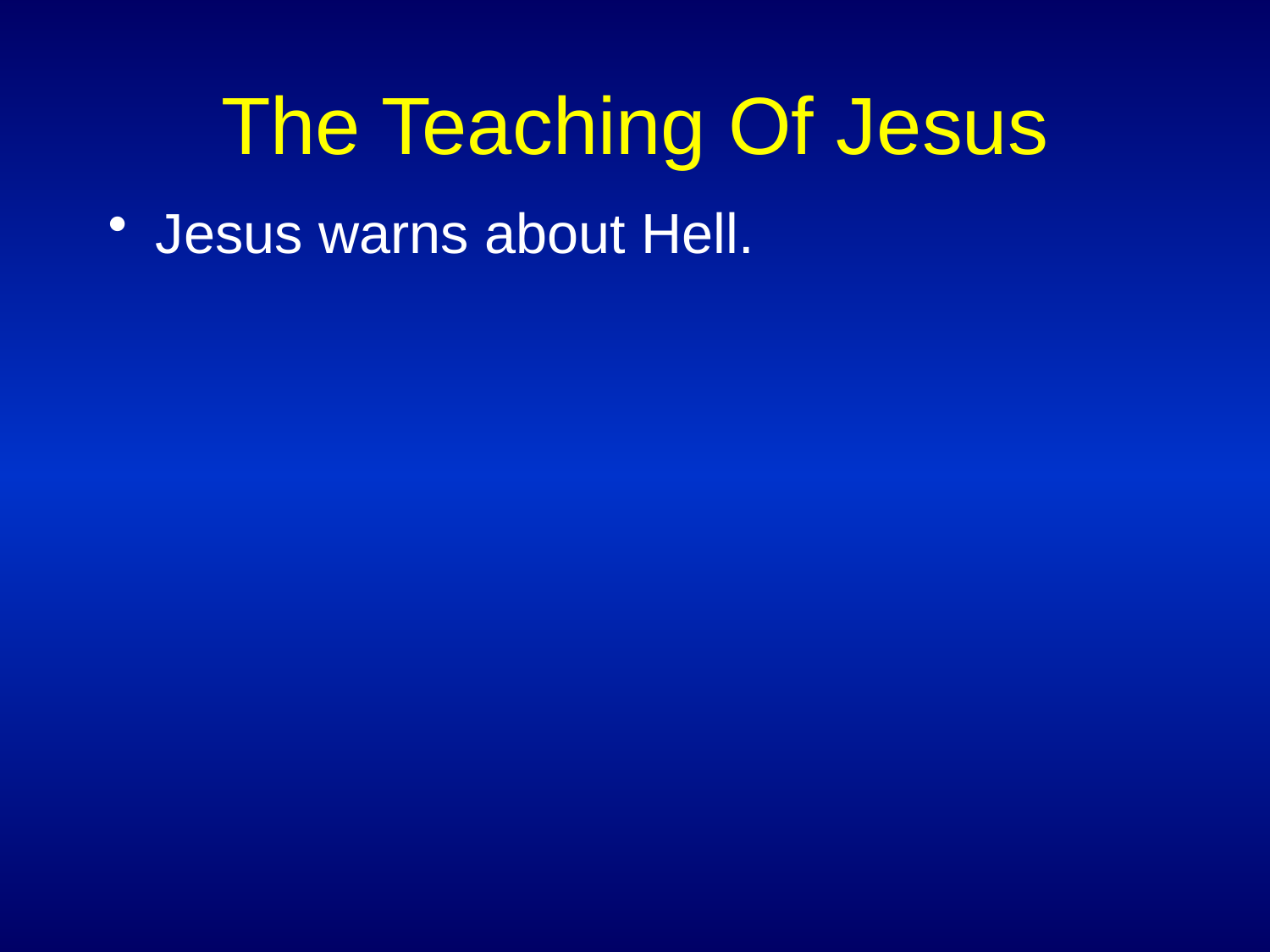

# The Teaching Of Jesus
Jesus warns about Hell.